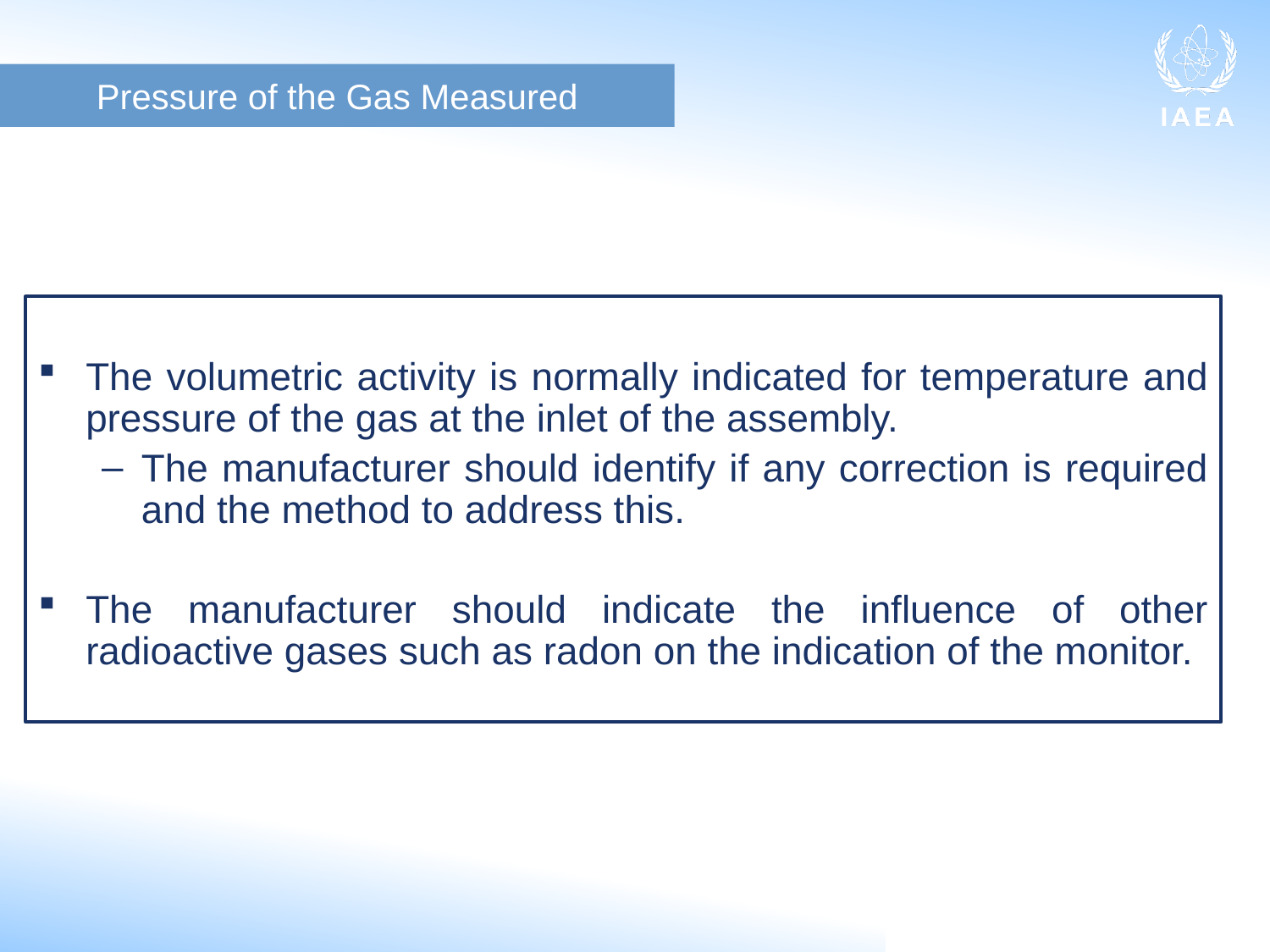

Pressure of the Gas Measured

The volumetric activity is normally indicated for temperature and pressure of the gas at the inlet of the assembly.
The manufacturer should identify if any correction is required and the method to address this.

The manufacturer should indicate the influence of other radioactive gases such as radon on the indication of the monitor.